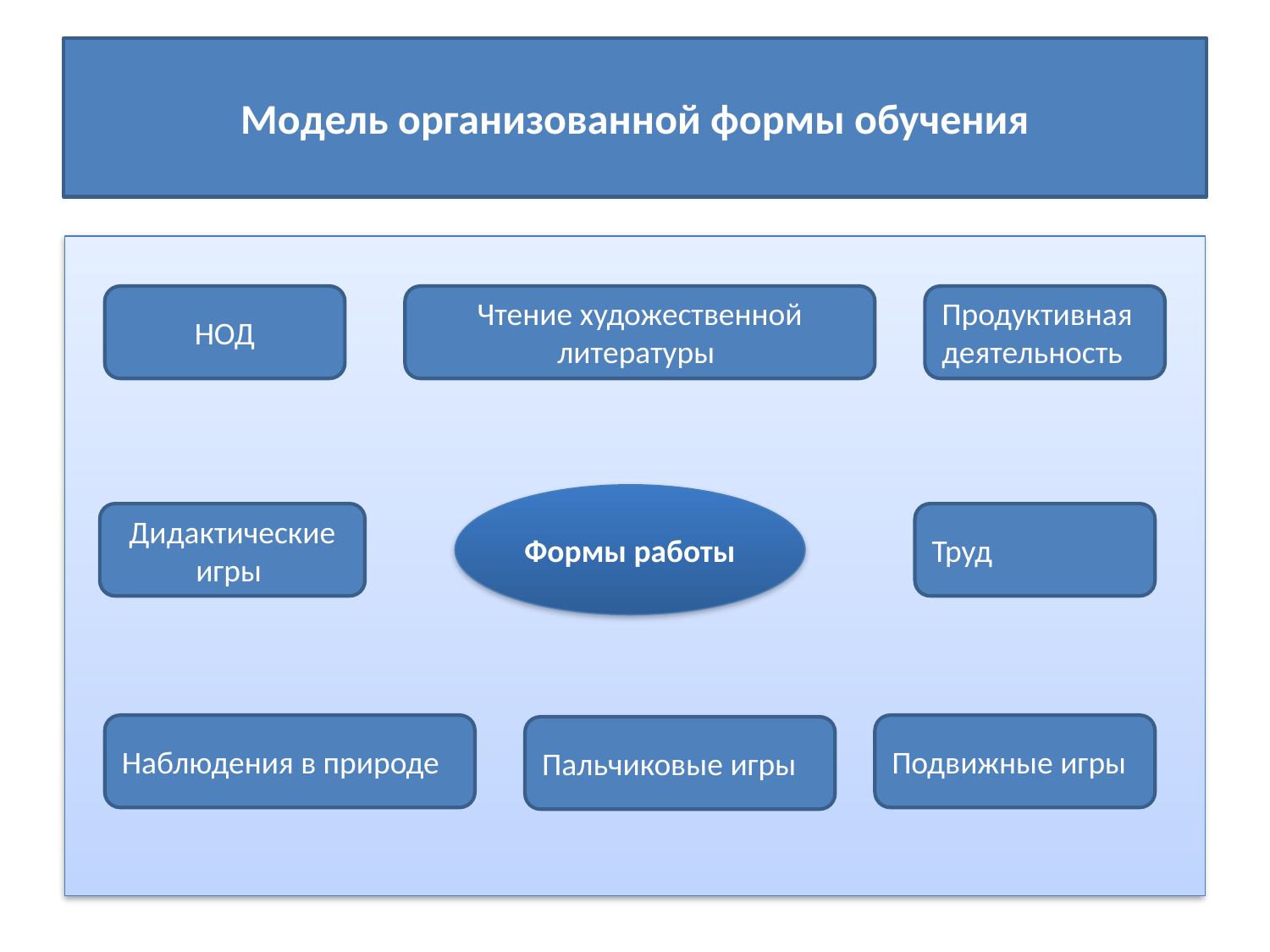

# Модель организованной формы обучения

НОД
Чтение художественной литературы
Продуктивная деятельность
Формы работы
Дидактические игры
Труд
Наблюдения в природе
Подвижные игры
Пальчиковые игры